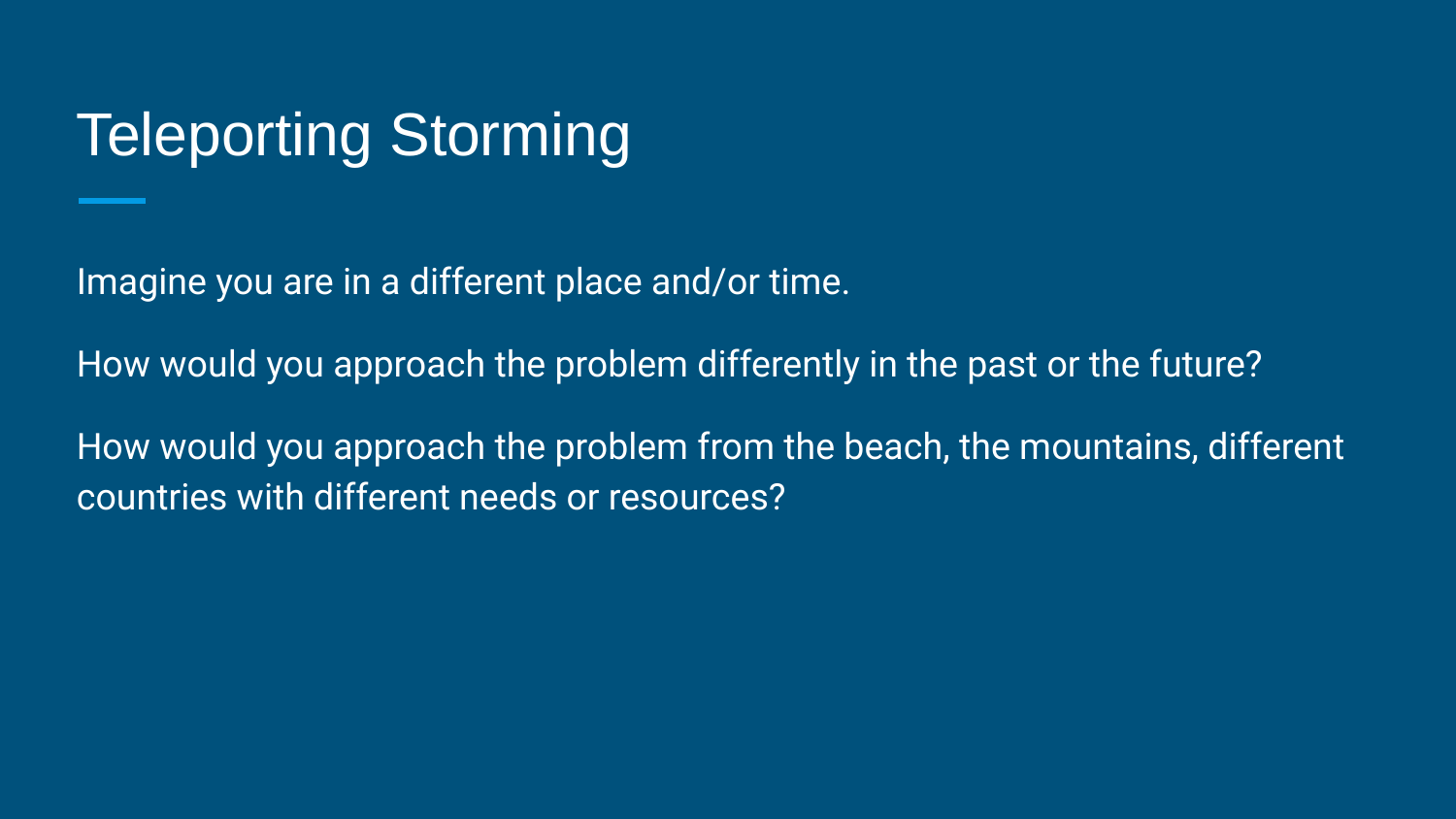

# Teleporting Storming
Imagine you are in a different place and/or time.
How would you approach the problem differently in the past or the future?
How would you approach the problem from the beach, the mountains, different countries with different needs or resources?